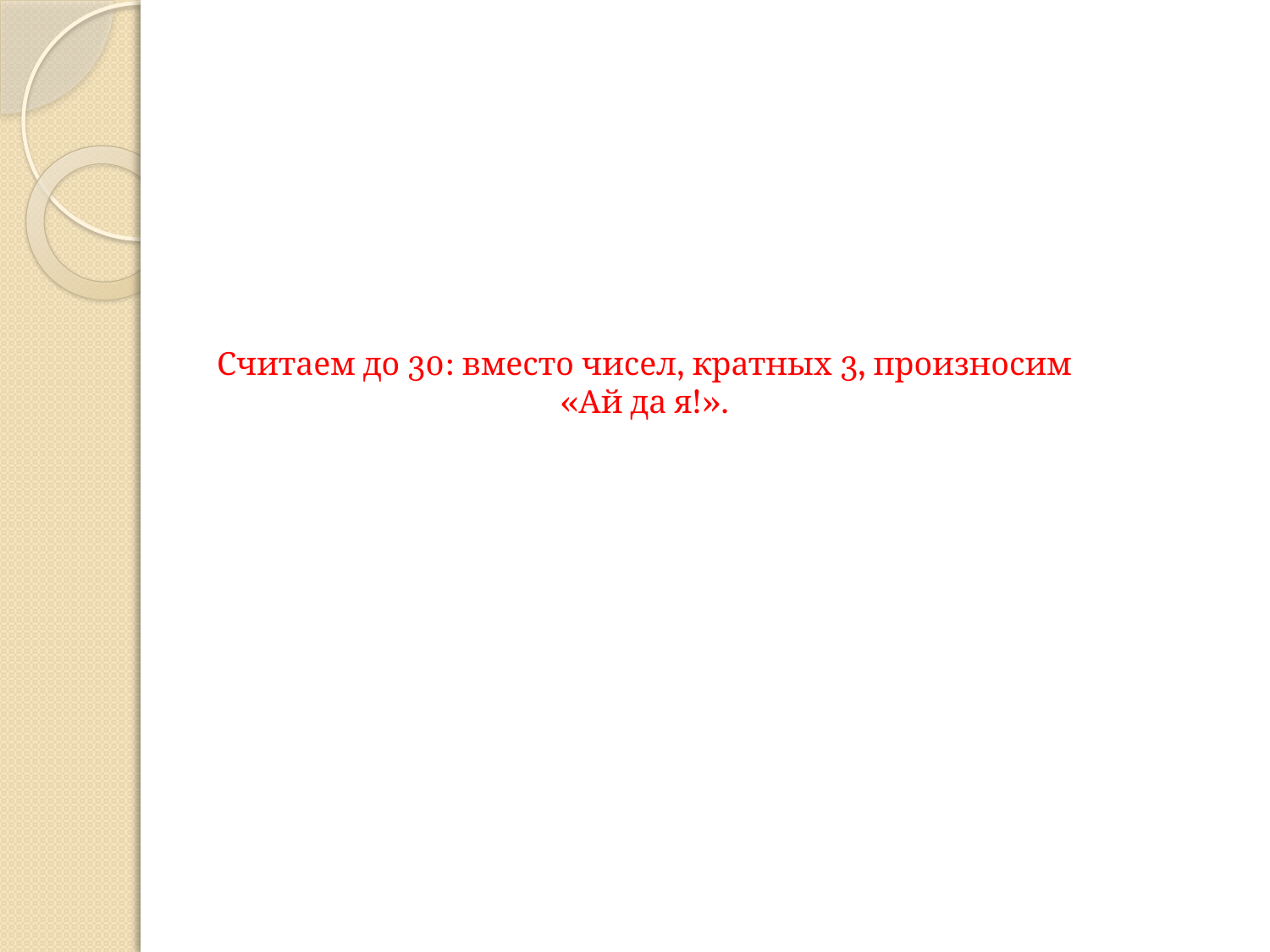

Считаем до 30: вместо чисел, кратных 3, произносим «Ай да я!».